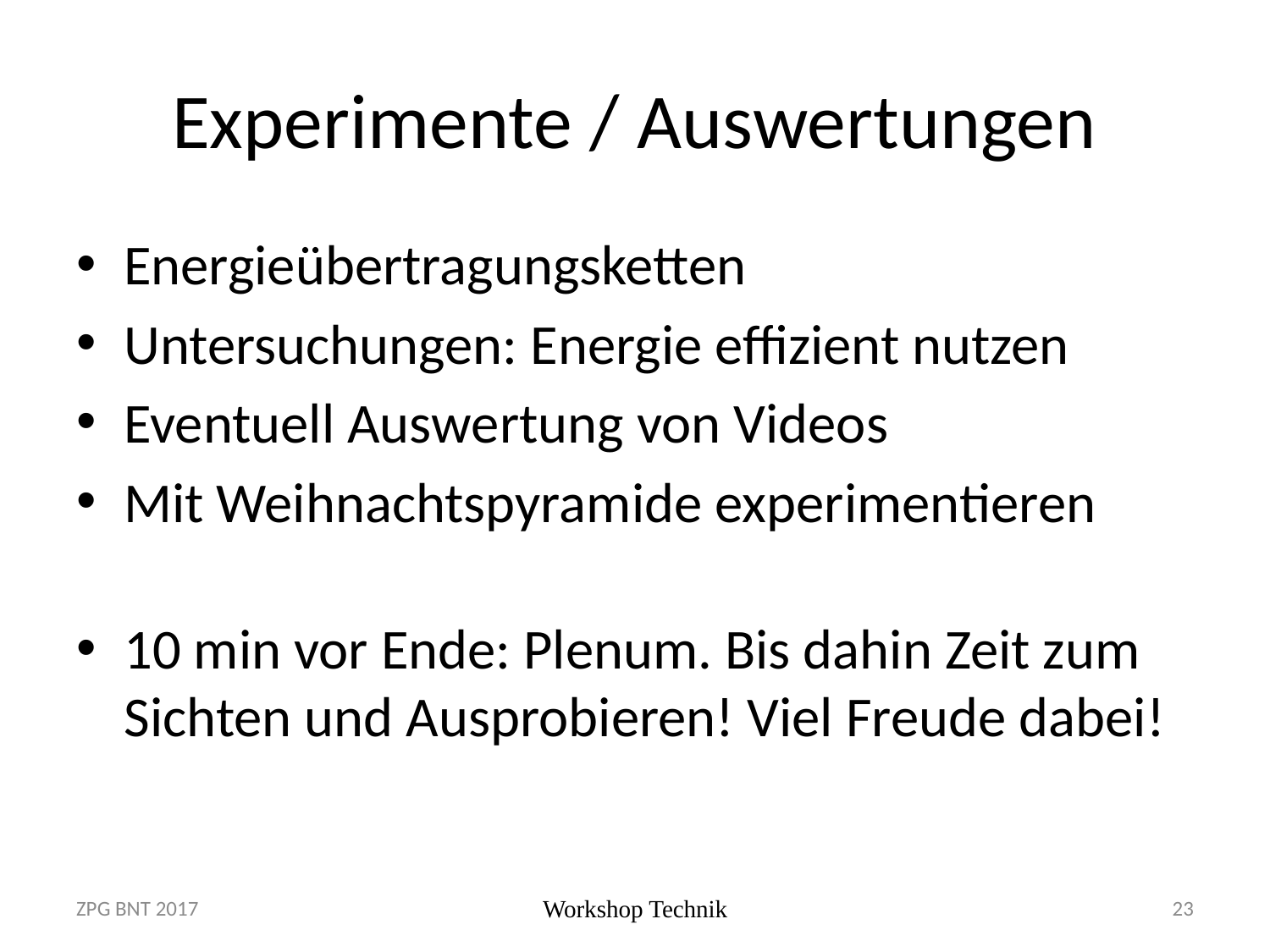

# Experimente / Auswertungen
Energieübertragungsketten
Untersuchungen: Energie effizient nutzen
Eventuell Auswertung von Videos
Mit Weihnachtspyramide experimentieren
10 min vor Ende: Plenum. Bis dahin Zeit zum Sichten und Ausprobieren! Viel Freude dabei!
ZPG BNT 2017
Workshop Technik
23